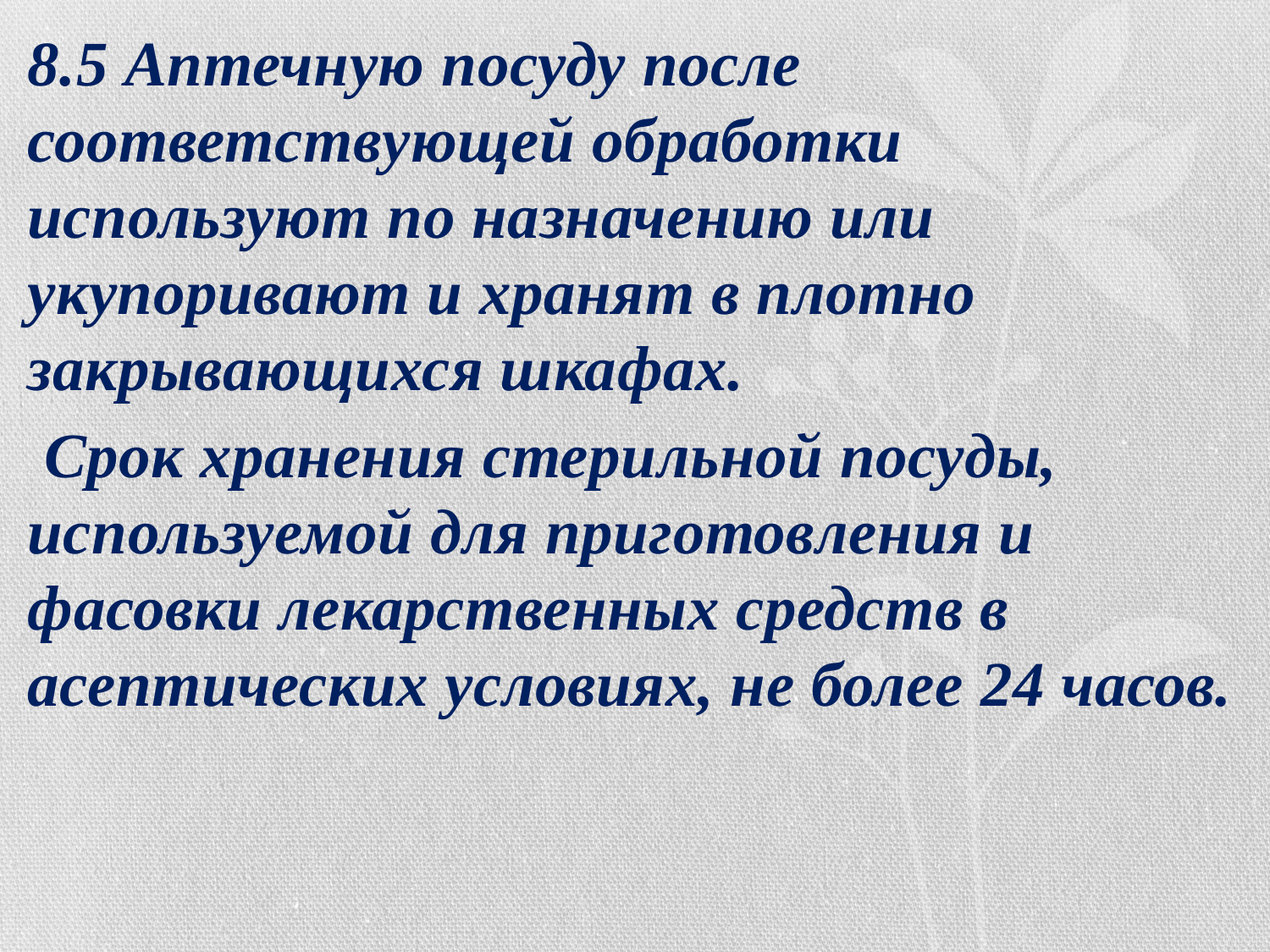

8.5 Аптечную посуду после соответствующей обработки используют по назначению или укупоривают и хранят в плотно закрывающихся шкафах.
 Срок хранения стерильной посуды, используемой для приготовления и фасовки лекарственных средств в асептических условиях, не более 24 часов.